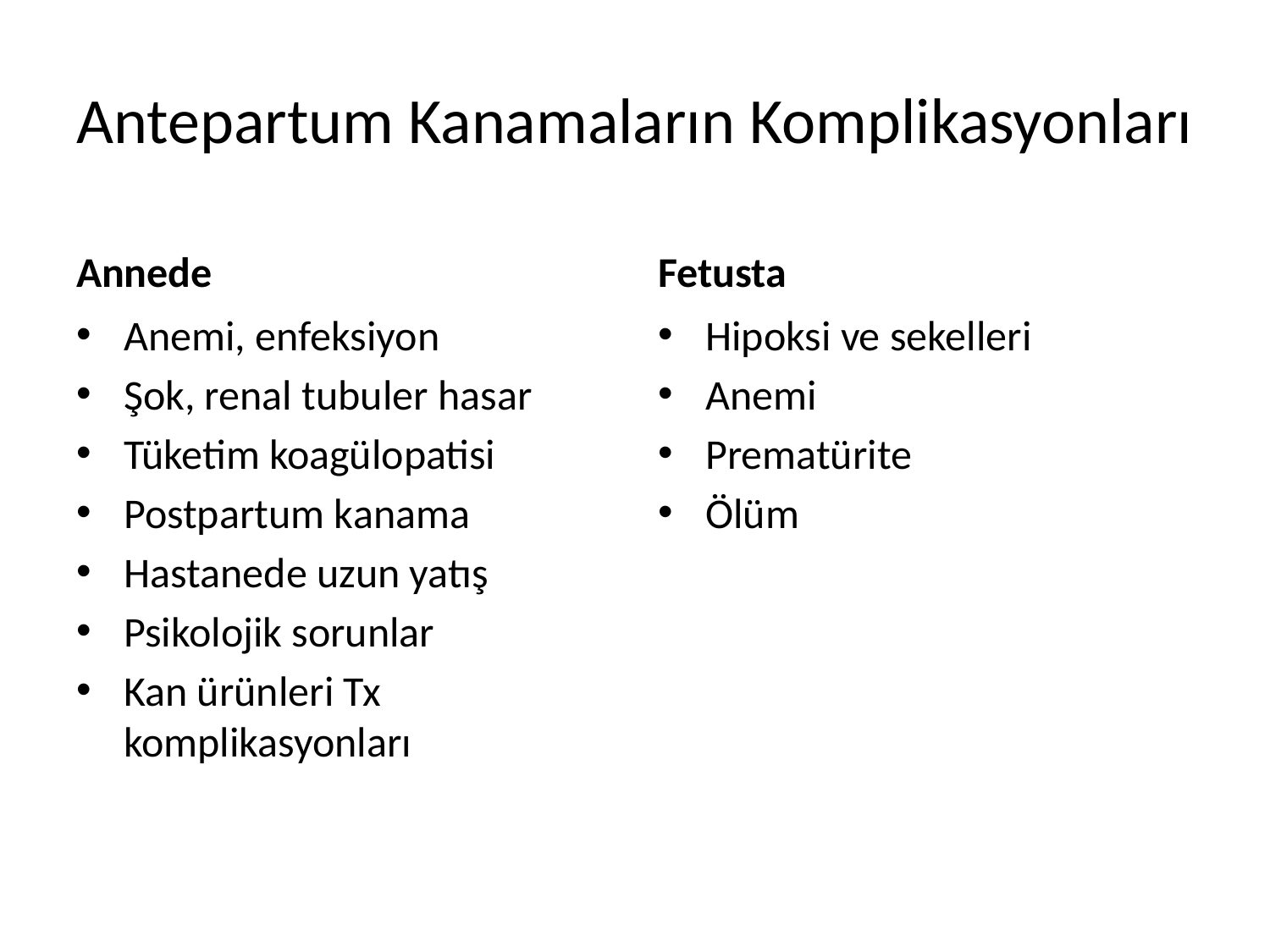

# Antepartum Kanamaların Komplikasyonları
Annede
Fetusta
Anemi, enfeksiyon
Şok, renal tubuler hasar
Tüketim koagülopatisi
Postpartum kanama
Hastanede uzun yatış
Psikolojik sorunlar
Kan ürünleri Tx komplikasyonları
Hipoksi ve sekelleri
Anemi
Prematürite
Ölüm